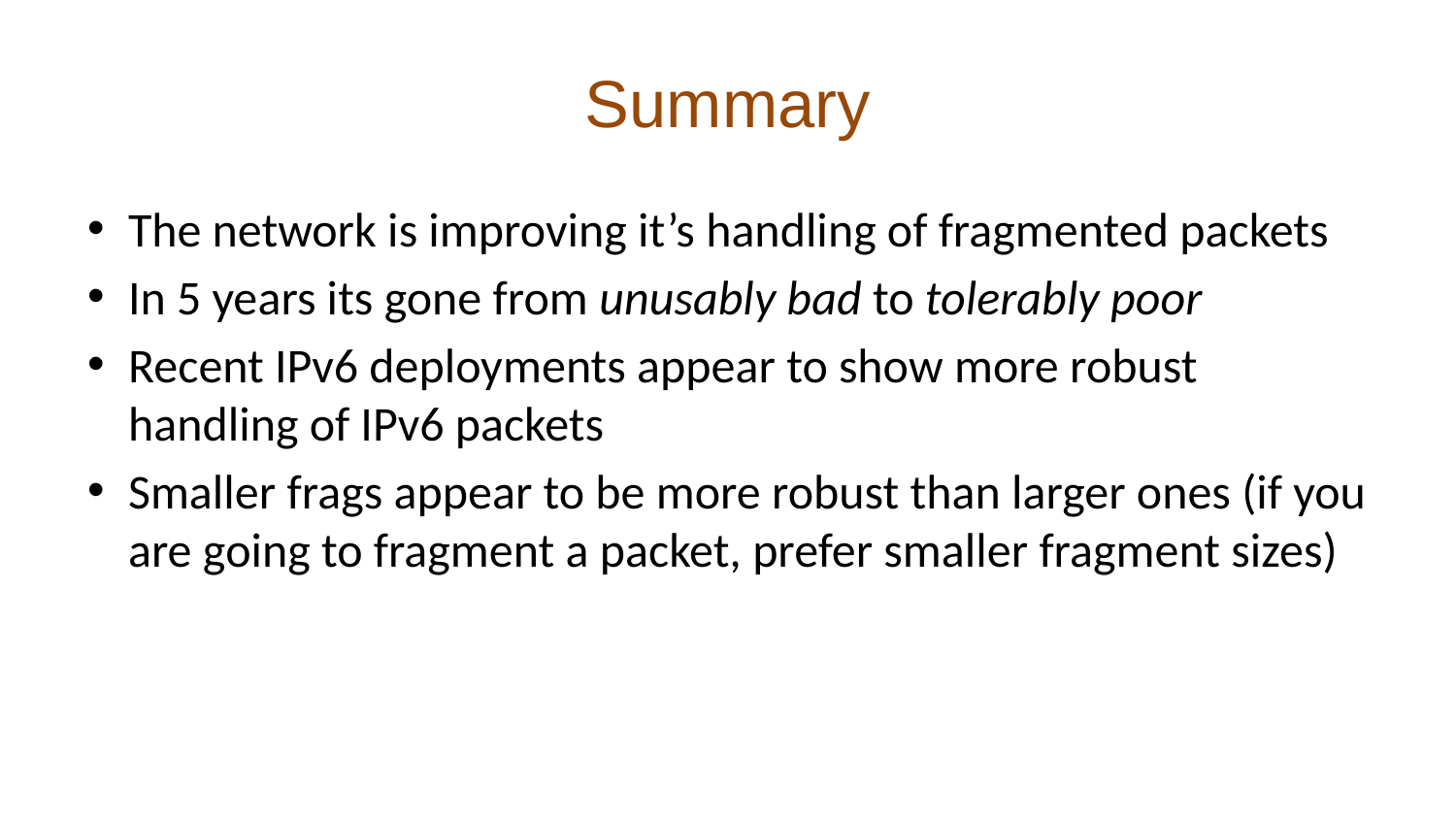

# Summary
The network is improving it’s handling of fragmented packets
In 5 years its gone from unusably bad to tolerably poor
Recent IPv6 deployments appear to show more robust handling of IPv6 packets
Smaller frags appear to be more robust than larger ones (if you are going to fragment a packet, prefer smaller fragment sizes)